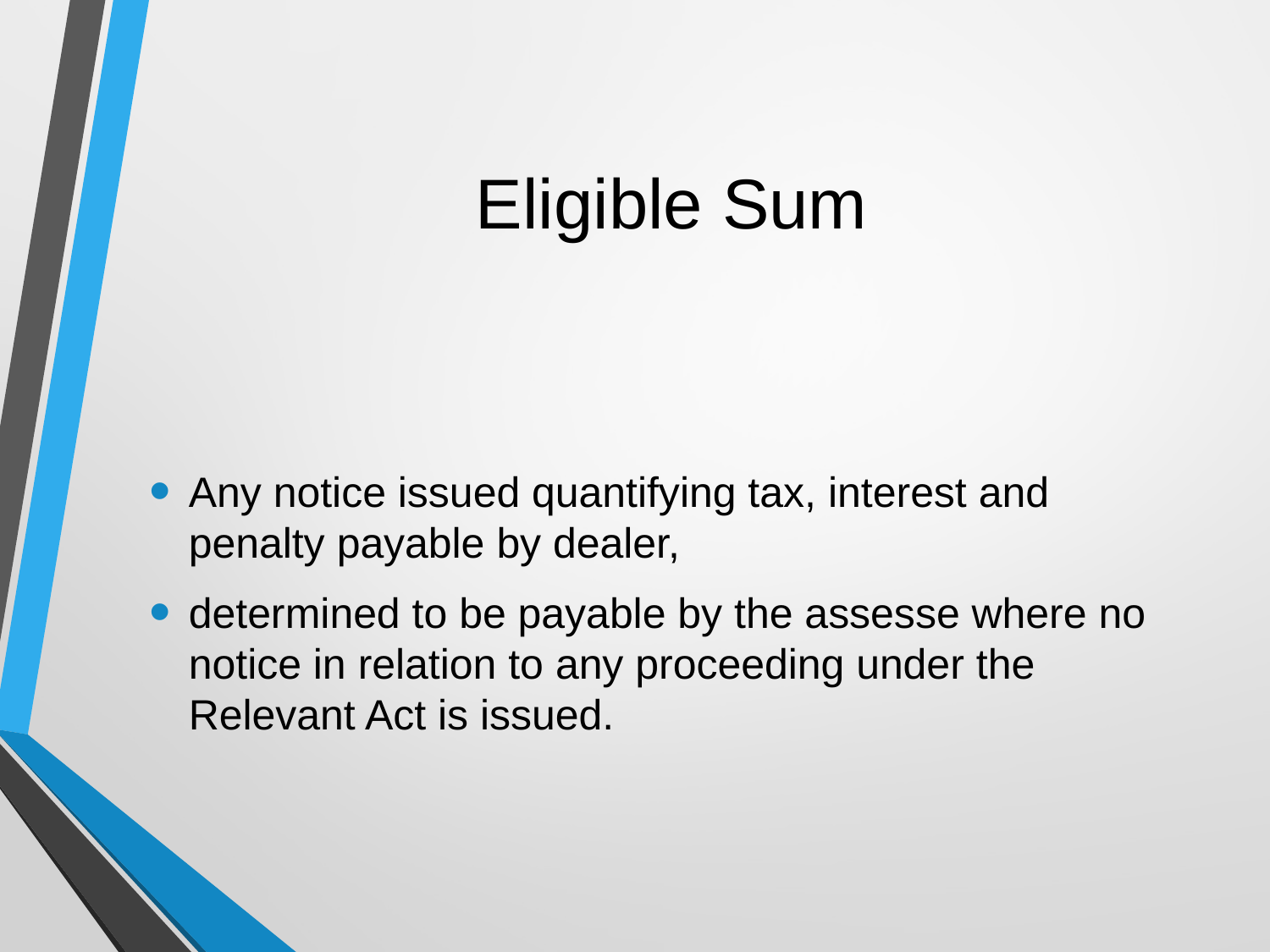

# Eligible Sum
Any notice issued quantifying tax, interest and penalty payable by dealer,
determined to be payable by the assesse where no notice in relation to any proceeding under the Relevant Act is issued.